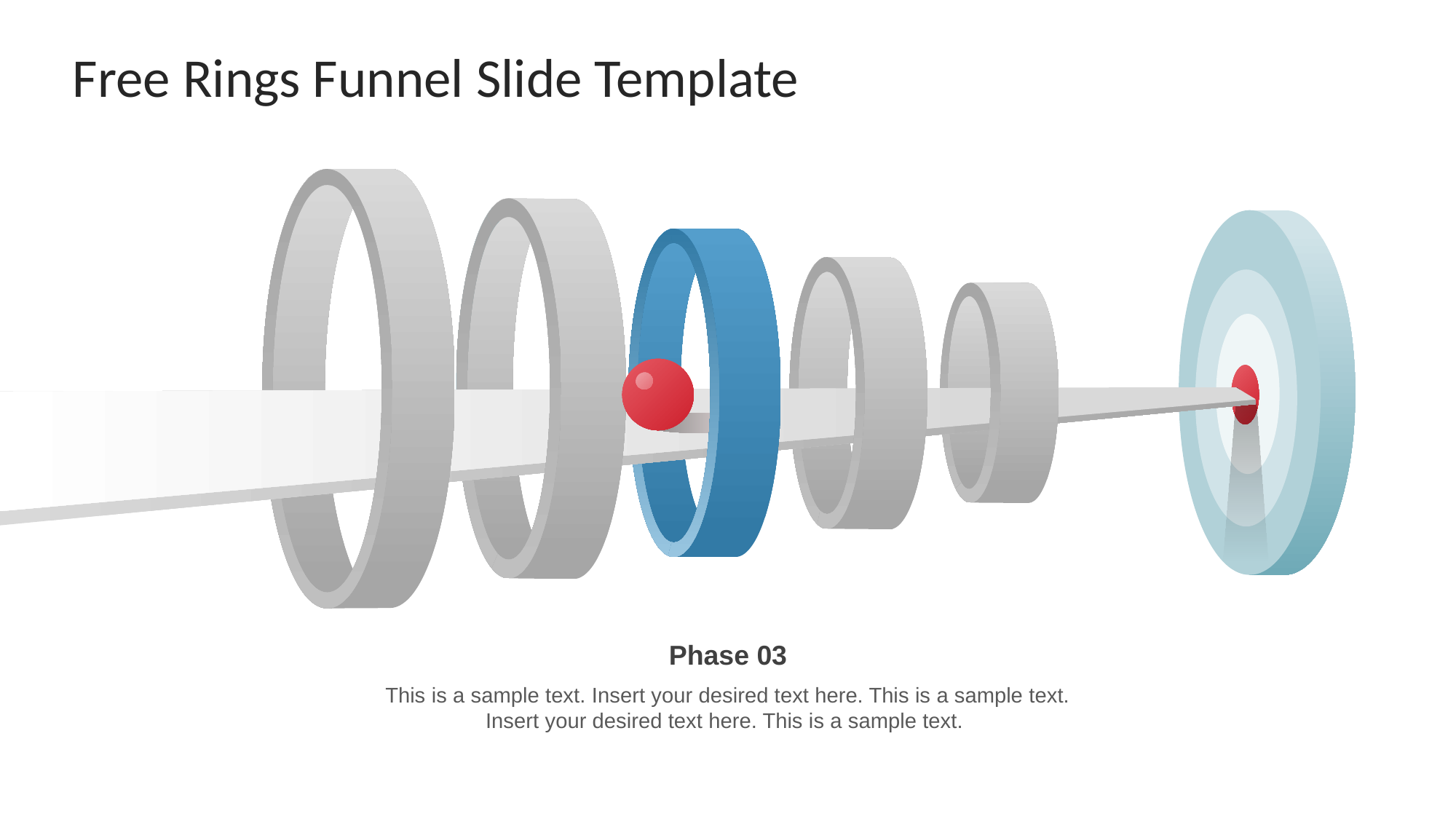

# Free Rings Funnel Slide Template

Phase 03
This is a sample text. Insert your desired text here. This is a sample text. Insert your desired text here. This is a sample text.